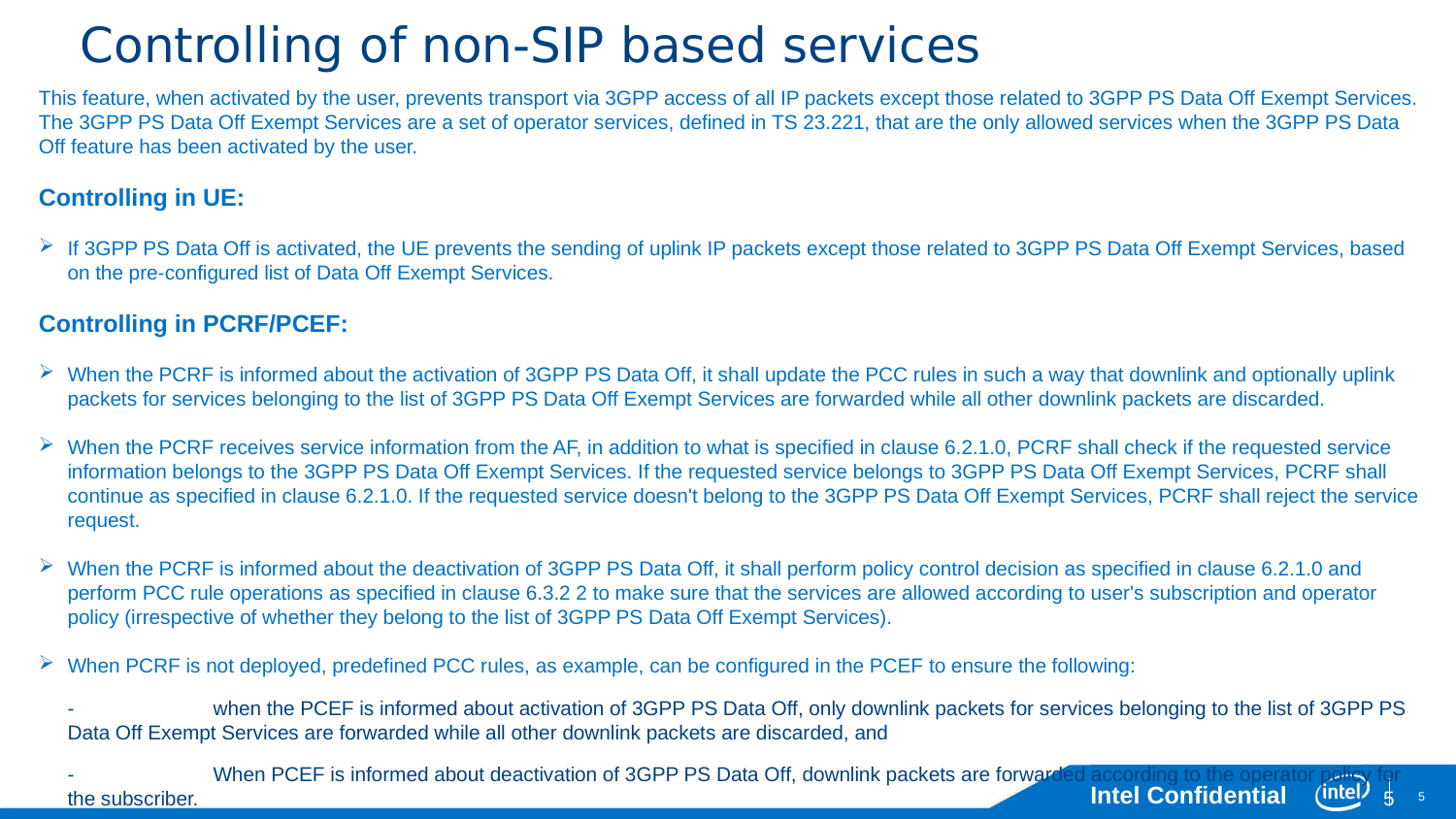

# Controlling of non-SIP based services
This feature, when activated by the user, prevents transport via 3GPP access of all IP packets except those related to 3GPP PS Data Off Exempt Services. The 3GPP PS Data Off Exempt Services are a set of operator services, defined in TS 23.221, that are the only allowed services when the 3GPP PS Data Off feature has been activated by the user.
Controlling in UE:
If 3GPP PS Data Off is activated, the UE prevents the sending of uplink IP packets except those related to 3GPP PS Data Off Exempt Services, based on the pre-configured list of Data Off Exempt Services.
Controlling in PCRF/PCEF:
When the PCRF is informed about the activation of 3GPP PS Data Off, it shall update the PCC rules in such a way that downlink and optionally uplink packets for services belonging to the list of 3GPP PS Data Off Exempt Services are forwarded while all other downlink packets are discarded.
When the PCRF receives service information from the AF, in addition to what is specified in clause 6.2.1.0, PCRF shall check if the requested service information belongs to the 3GPP PS Data Off Exempt Services. If the requested service belongs to 3GPP PS Data Off Exempt Services, PCRF shall continue as specified in clause 6.2.1.0. If the requested service doesn't belong to the 3GPP PS Data Off Exempt Services, PCRF shall reject the service request.
When the PCRF is informed about the deactivation of 3GPP PS Data Off, it shall perform policy control decision as specified in clause 6.2.1.0 and perform PCC rule operations as specified in clause 6.3.2 2 to make sure that the services are allowed according to user's subscription and operator policy (irrespective of whether they belong to the list of 3GPP PS Data Off Exempt Services).
When PCRF is not deployed, predefined PCC rules, as example, can be configured in the PCEF to ensure the following:
-	when the PCEF is informed about activation of 3GPP PS Data Off, only downlink packets for services belonging to the list of 3GPP PS Data Off Exempt Services are forwarded while all other downlink packets are discarded, and
-	When PCEF is informed about deactivation of 3GPP PS Data Off, downlink packets are forwarded according to the operator policy for the subscriber.

5